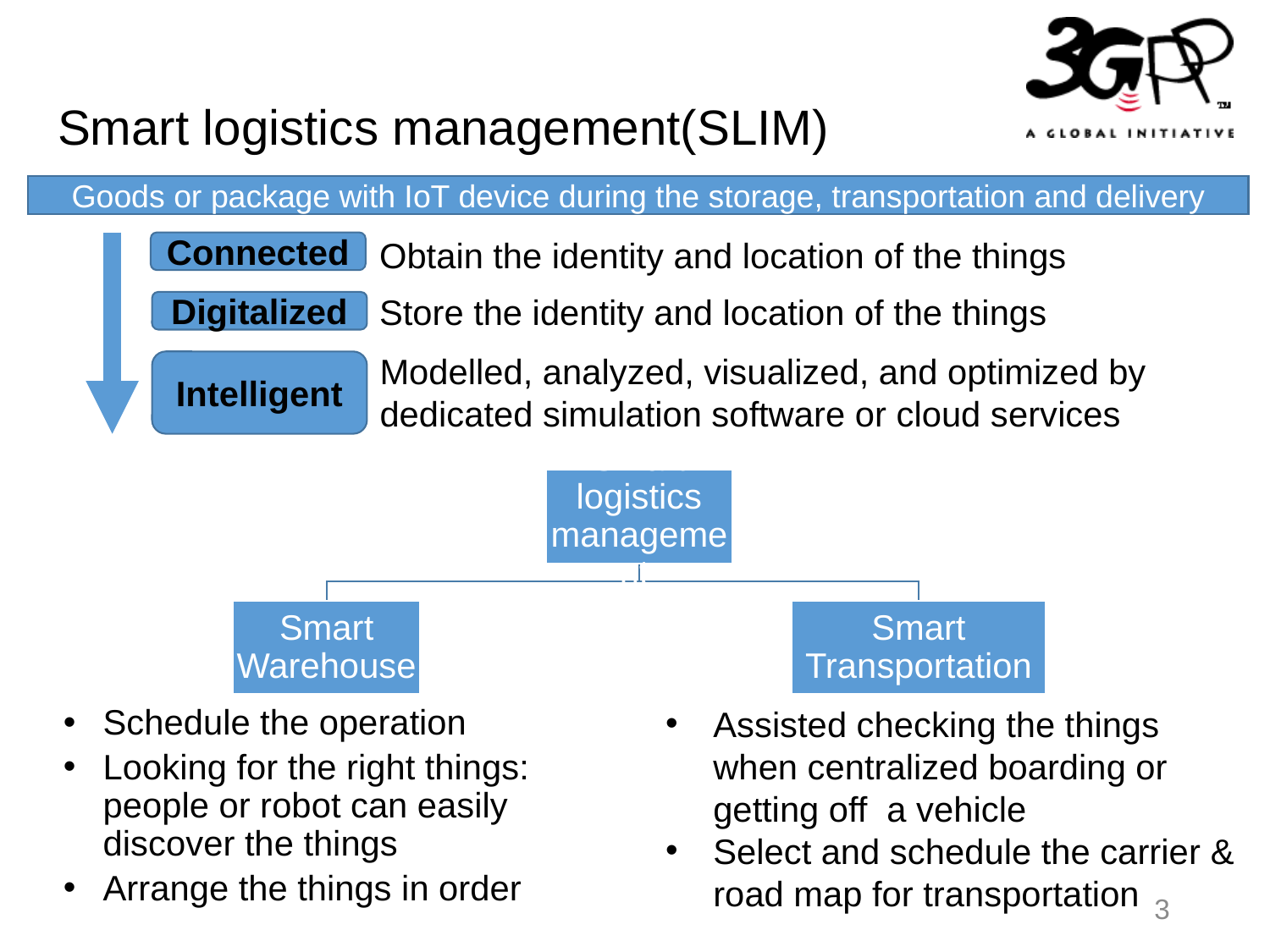

# Smart logistics management(SLIM)
Goods or package with IoT device during the storage, transportation and delivery
Obtain the identity and location of the things
Connected
Store the identity and location of the things
Digitalized
Modelled, analyzed, visualized, and optimized by dedicated simulation software or cloud services
Intelligent
Smart logistics management
Smart Warehouse
Smart Transportation
Assisted checking the things when centralized boarding or getting off  a vehicle
Select and schedule the carrier & road map for transportation
Schedule the operation
Looking for the right things: people or robot can easily discover the things
Arrange the things in order
3